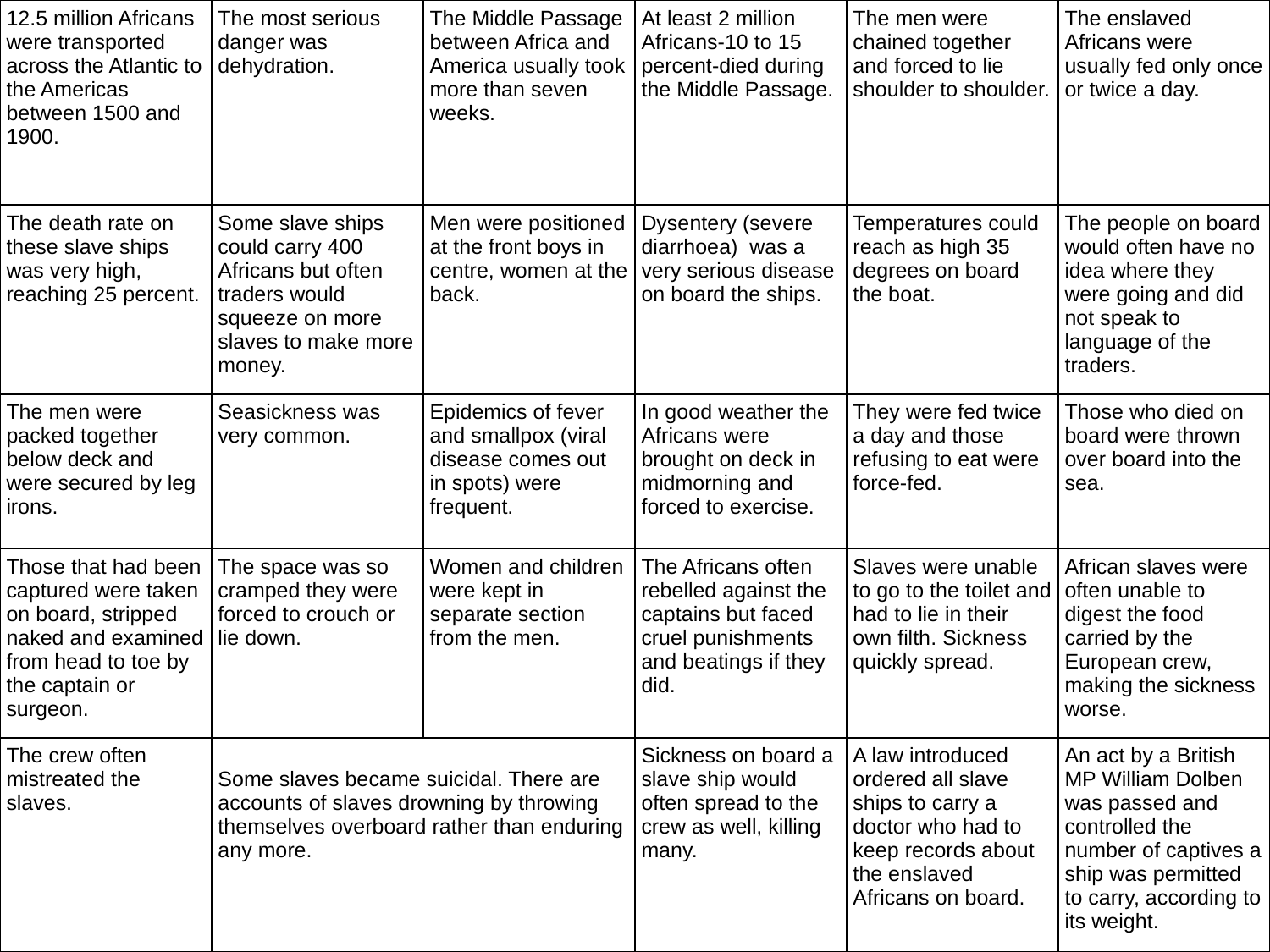

| 12.5 million Africans were transported across the Atlantic to the Americas between 1500 and 1900. | The most serious danger was dehydration. | The Middle Passage between Africa and America usually took more than seven weeks. | At least 2 million Africans-10 to 15 percent-died during the Middle Passage. | The men were chained together and forced to lie shoulder to shoulder. | The enslaved Africans were usually fed only once or twice a day. |
| --- | --- | --- | --- | --- | --- |
| The death rate on these slave ships was very high, reaching 25 percent. | Some slave ships could carry 400 Africans but often traders would squeeze on more slaves to make more money. | Men were positioned at the front boys in centre, women at the back. | Dysentery (severe diarrhoea) was a very serious disease on board the ships. | Temperatures could reach as high 35 degrees on board the boat. | The people on board would often have no idea where they were going and did not speak to language of the traders. |
| The men were packed together below deck and were secured by leg irons. | Seasickness was very common. | Epidemics of fever and smallpox (viral disease comes out in spots) were frequent. | In good weather the Africans were brought on deck in midmorning and forced to exercise. | They were fed twice a day and those refusing to eat were force-fed. | Those who died on board were thrown over board into the sea. |
| Those that had been captured were taken on board, stripped naked and examined from head to toe by the captain or surgeon. | The space was so cramped they were forced to crouch or lie down. | Women and children were kept in separate section from the men. | The Africans often rebelled against the captains but faced cruel punishments and beatings if they did. | Slaves were unable to go to the toilet and had to lie in their own filth. Sickness quickly spread. | African slaves were often unable to digest the food carried by the European crew, making the sickness worse. |
| The crew often mistreated the slaves. | Some slaves became suicidal. There are accounts of slaves drowning by throwing themselves overboard rather than enduring any more. |  | Sickness on board a slave ship would often spread to the crew as well, killing many. | A law introduced ordered all slave ships to carry a doctor who had to keep records about the enslaved Africans on board. | An act by a British MP William Dolben was passed and controlled the number of captives a ship was permitted to carry, according to its weight. |